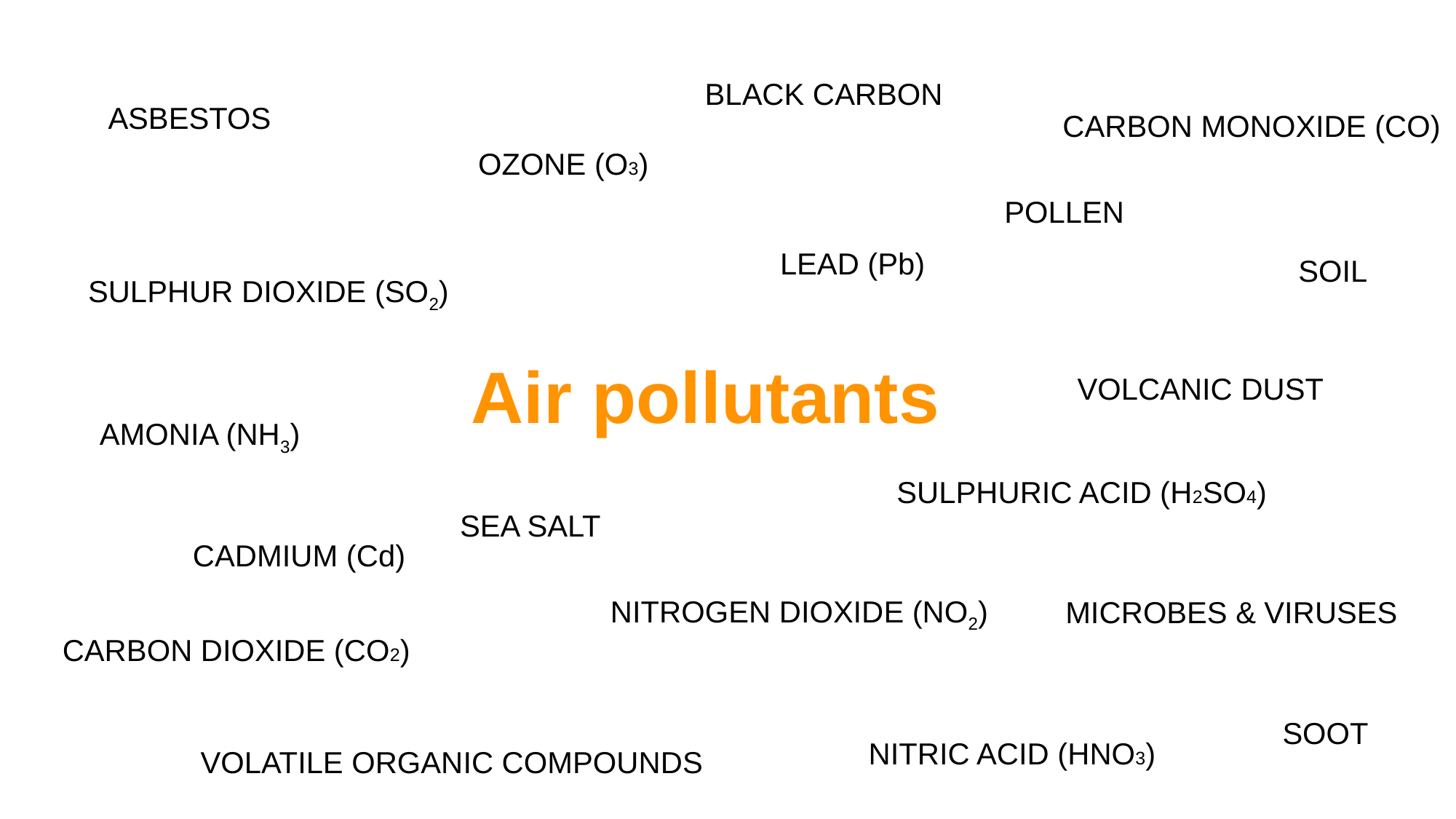

BLACK CARBON
ASBESTOS
CARBON MONOXIDE (CO)
OZONE (O3)
POLLEN
LEAD (Pb)
SOIL
SULPHUR DIOXIDE (SO2)
Air pollutants
VOLCANIC DUST
AMONIA (NH3)
SULPHURIC ACID (H2SO4)
SEA SALT
CADMIUM (Cd)
NITROGEN DIOXIDE (NO2)
MICROBES & VIRUSES
CARBON DIOXIDE (CO2)
SOOT
NITRIC ACID (HNO3)
VOLATILE ORGANIC COMPOUNDS